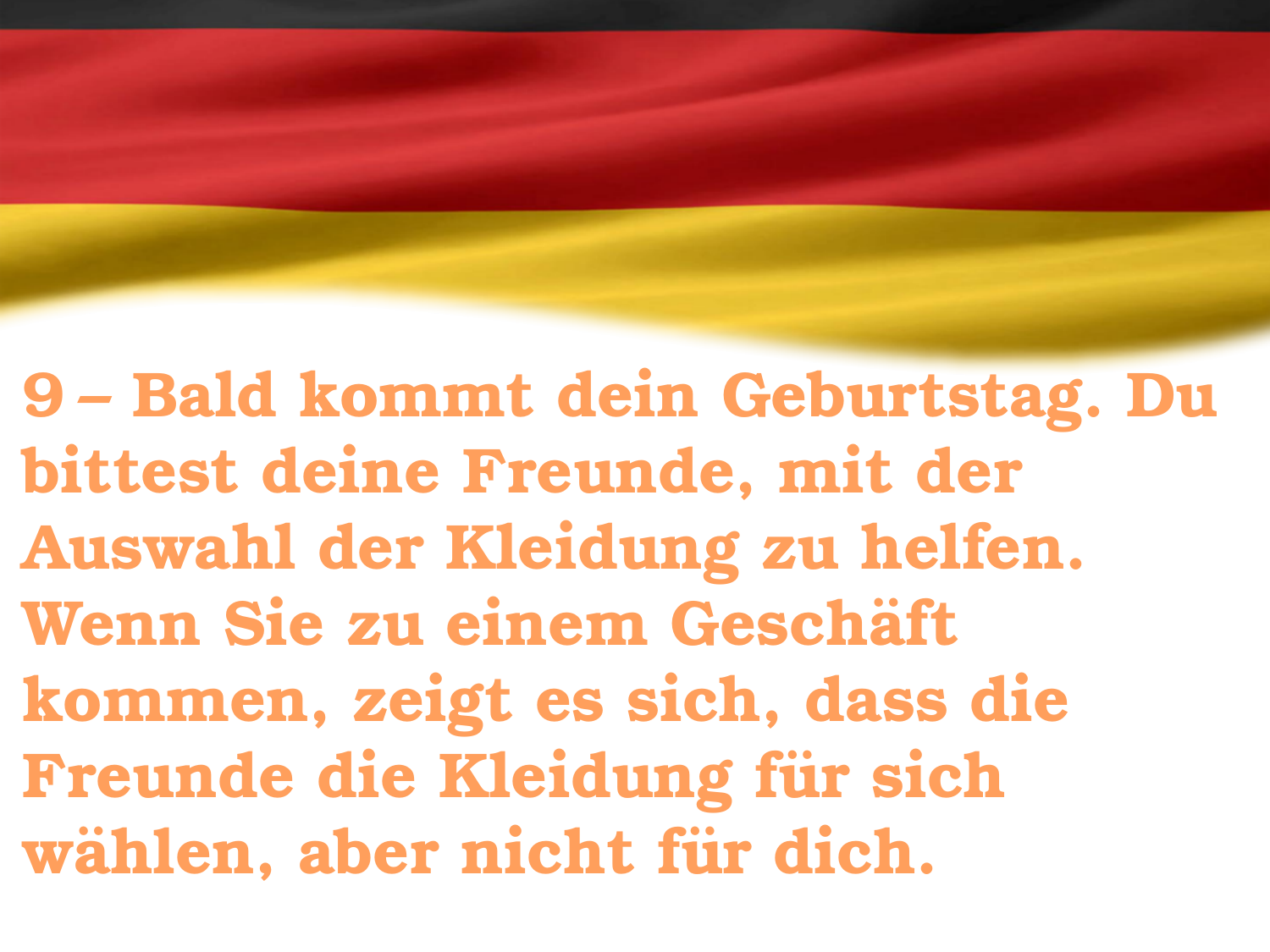

9 – Bald kommt dein Geburtstag. Du bittest deine Freunde, mit der Auswahl der Kleidung zu helfen. Wenn Sie zu einem Geschäft kommen, zeigt es sich, dass die Freunde die Kleidung für sich wählen, aber nicht für dich.